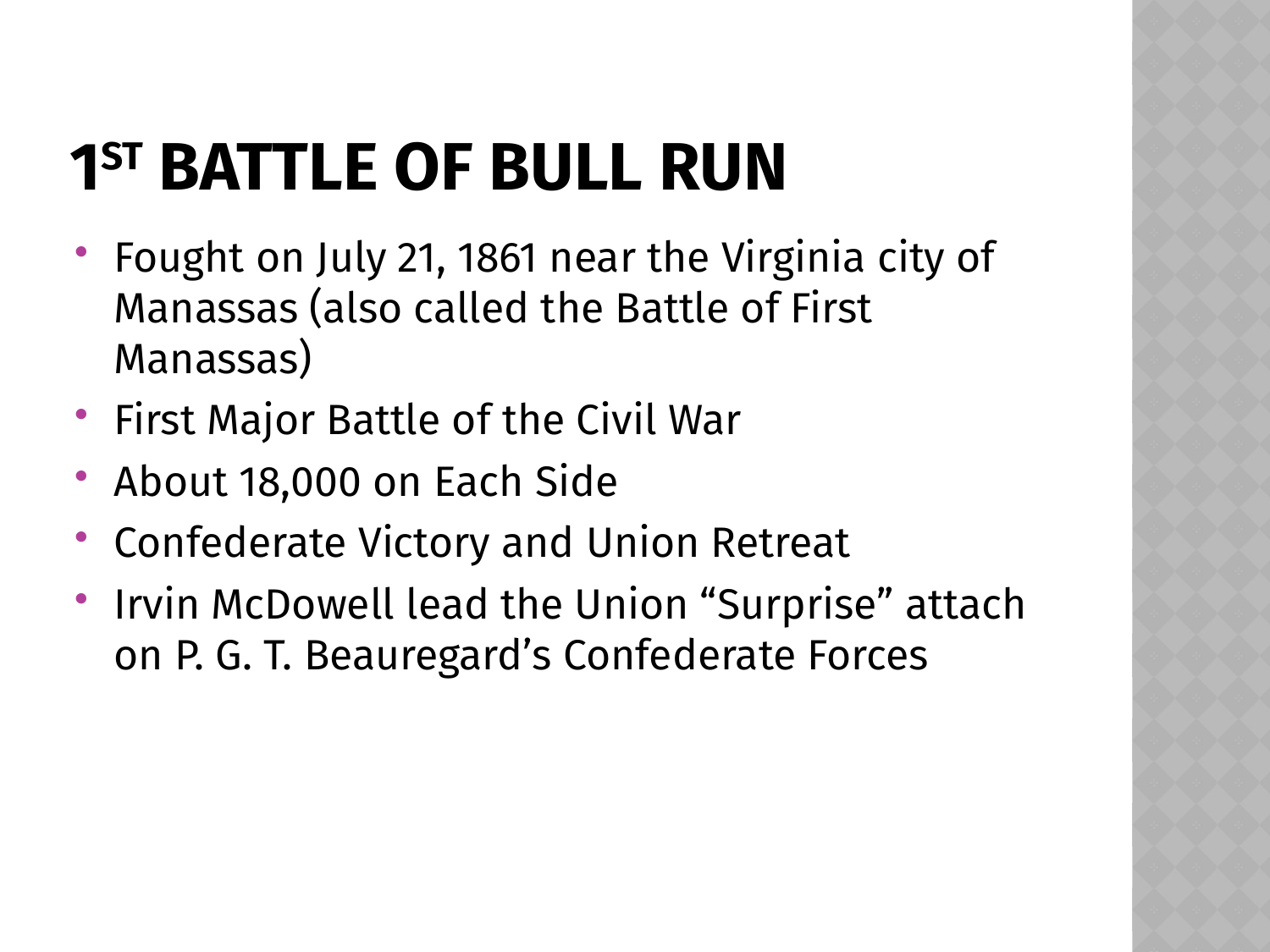

# 1st Battle of Bull run
Fought on July 21, 1861 near the Virginia city of Manassas (also called the Battle of First Manassas)
First Major Battle of the Civil War
About 18,000 on Each Side
Confederate Victory and Union Retreat
Irvin McDowell lead the Union “Surprise” attach on P. G. T. Beauregard’s Confederate Forces